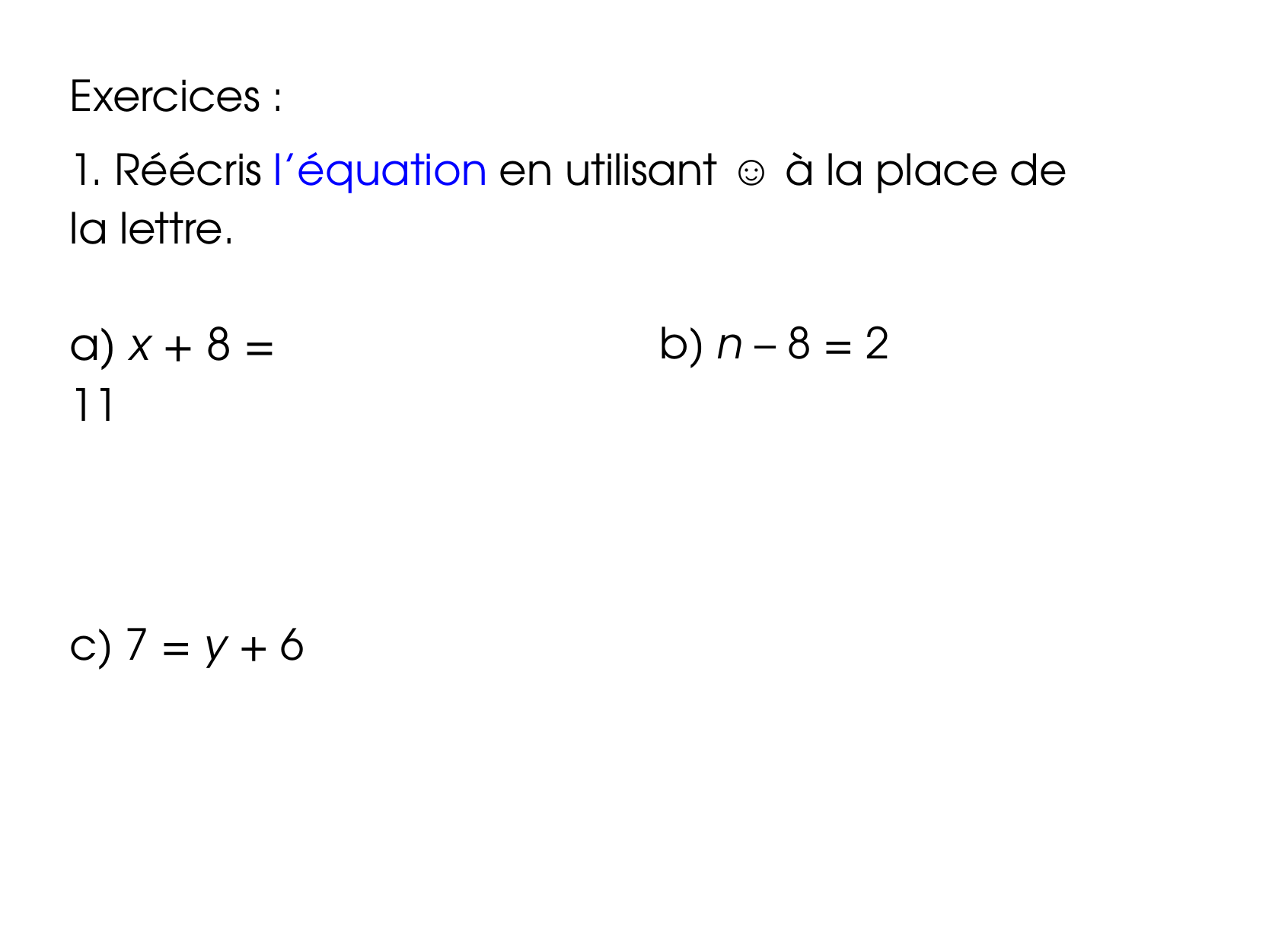

Exercices :
1. Réécris l’équation en utilisant ☺ à la place de la lettre.
a) x + 8 = 11
b) n – 8 = 2
c) 7 = y + 6